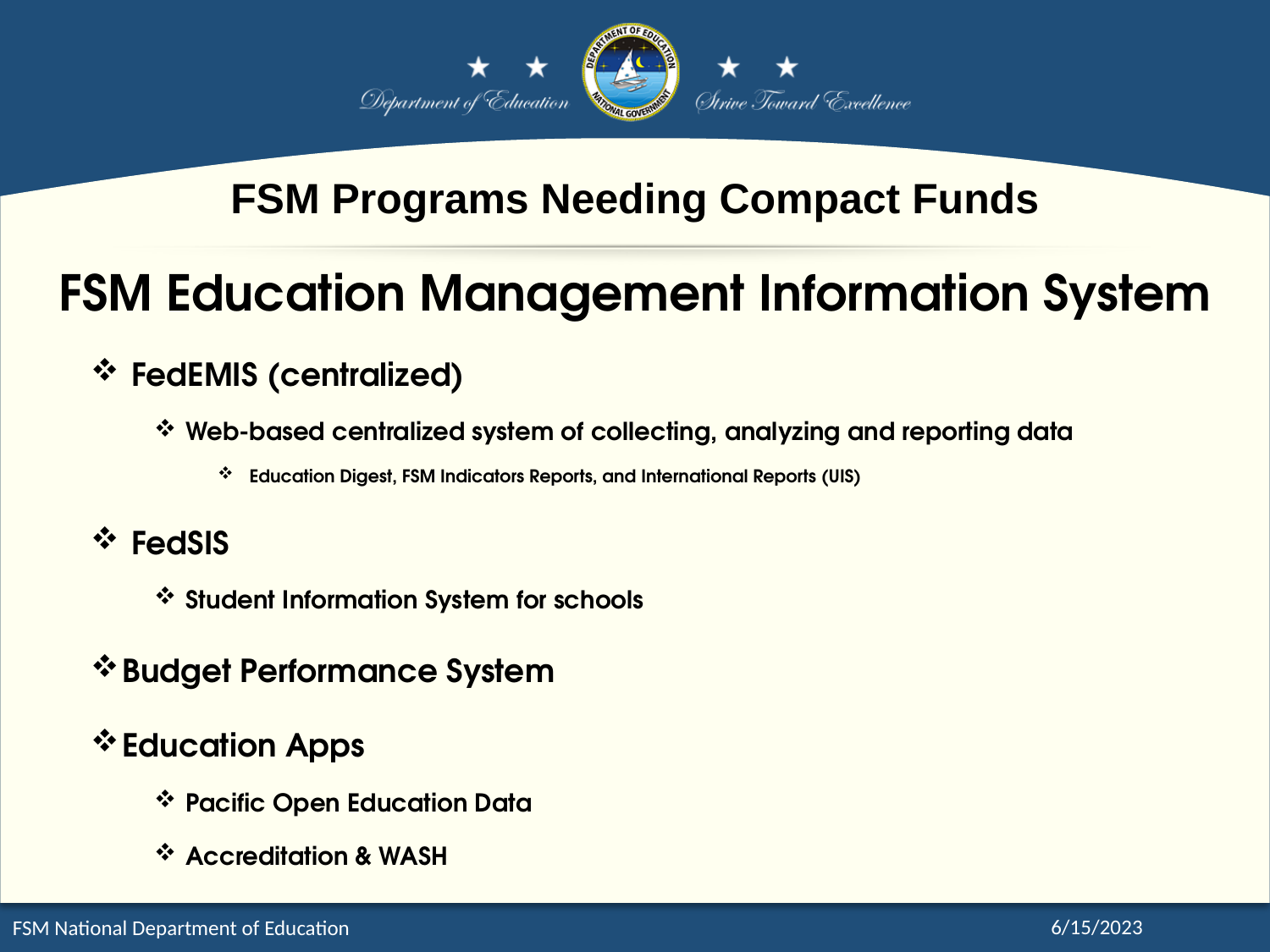

FSM Programs Needing Compact Funds
FSM Education Management Information System
 FedEMIS (centralized)
Web-based centralized system of collecting, analyzing and reporting data
Education Digest, FSM Indicators Reports, and International Reports (UIS)
 FedSIS
Student Information System for schools
Budget Performance System
Education Apps
Pacific Open Education Data
Accreditation & WASH